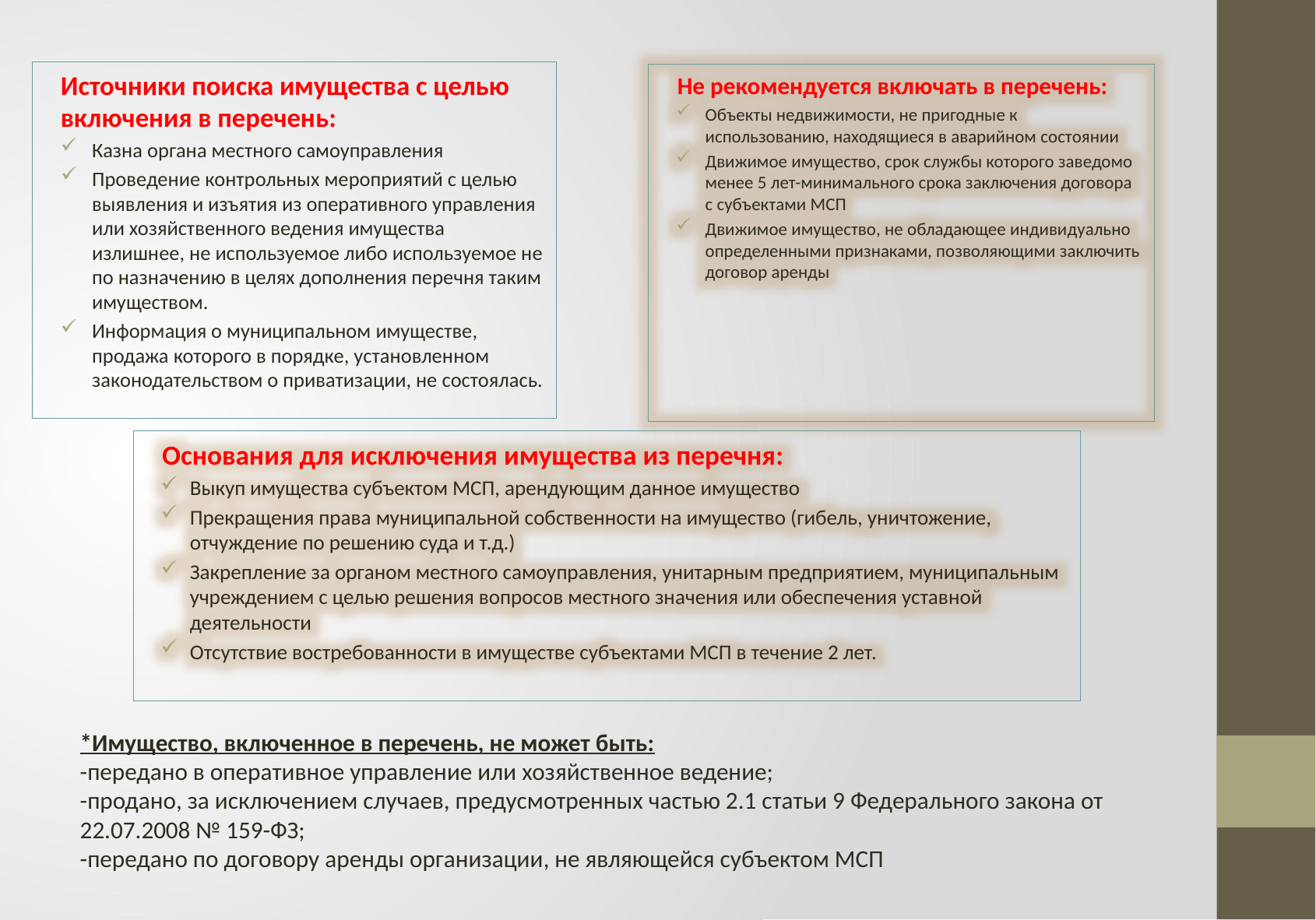

Источники поиска имущества с целью включения в перечень:
Казна органа местного самоуправления
Проведение контрольных мероприятий с целью выявления и изъятия из оперативного управления или хозяйственного ведения имущества  излишнее, не используемое либо используемое не по назначению в целях дополнения перечня таким имуществом.
Информация о муниципальном имуществе, продажа которого в порядке, установленном законодательством о приватизации, не состоялась.

Не рекомендуется включать в перечень:
Объекты недвижимости, не пригодные к использованию, находящиеся в аварийном состоянии
Движимое имущество, срок службы которого заведомо менее 5 лет-минимального срока заключения договора с субъектами МСП
Движимое имущество, не обладающее индивидуально определенными признаками, позволяющими заключить договор аренды

Основания для исключения имущества из перечня:
Выкуп имущества субъектом МСП, арендующим данное имущество
Прекращения права муниципальной собственности на имущество (гибель, уничтожение, отчуждение по решению суда и т.д.)
Закрепление за органом местного самоуправления, унитарным предприятием, муниципальным учреждением с целью решения вопросов местного значения или обеспечения уставной деятельности
Отсутствие востребованности в имуществе субъектами МСП в течение 2 лет.

*Имущество, включенное в перечень, не может быть:
-передано в оперативное управление или хозяйственное ведение;
-продано, за исключением случаев, предусмотренных частью 2.1 статьи 9 Федерального закона от 22.07.2008 № 159-ФЗ;
-передано по договору аренды организации, не являющейся субъектом МСП